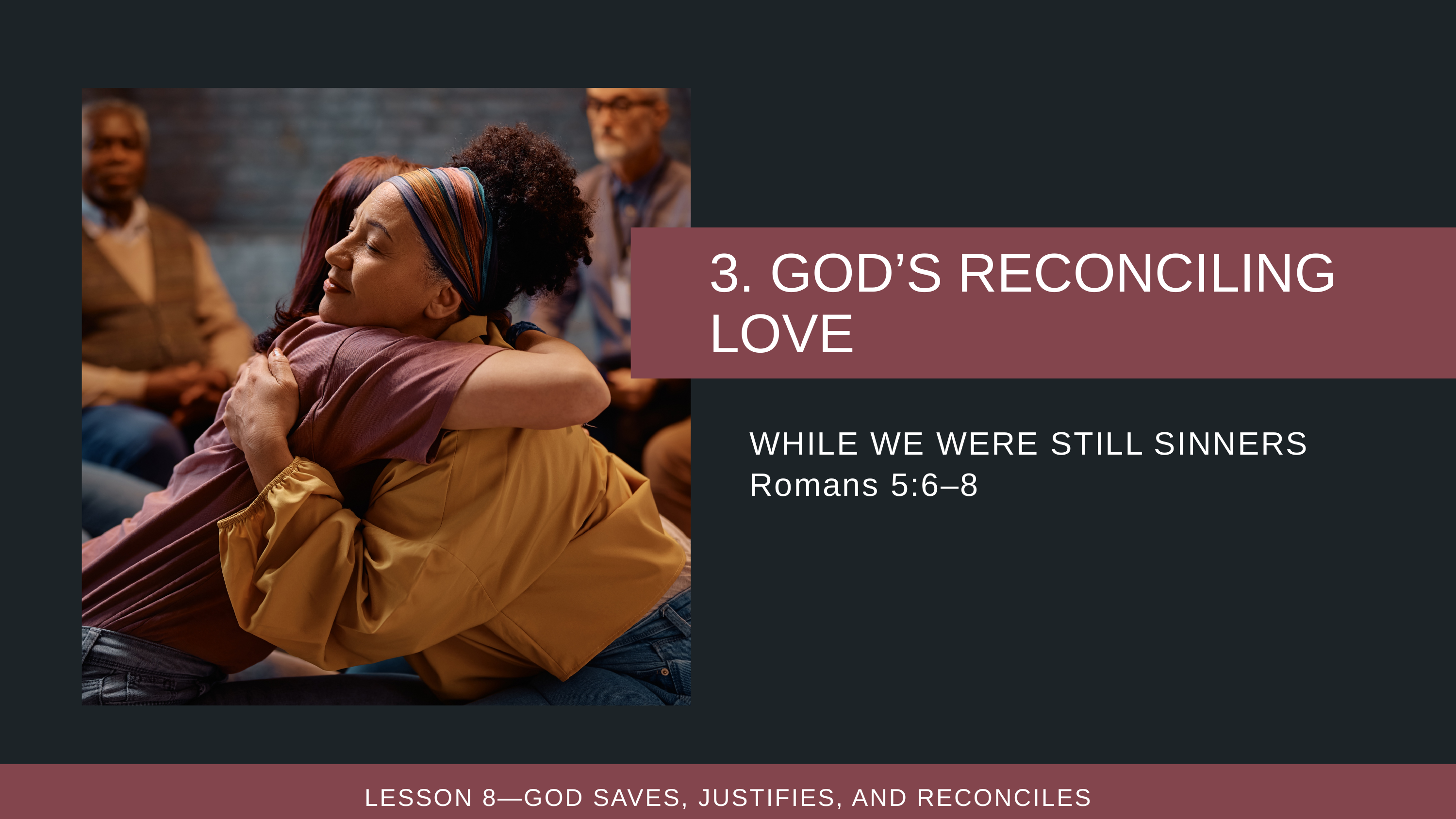

WHILE WE WERE STILL SINNERS
Romans 5:6–8